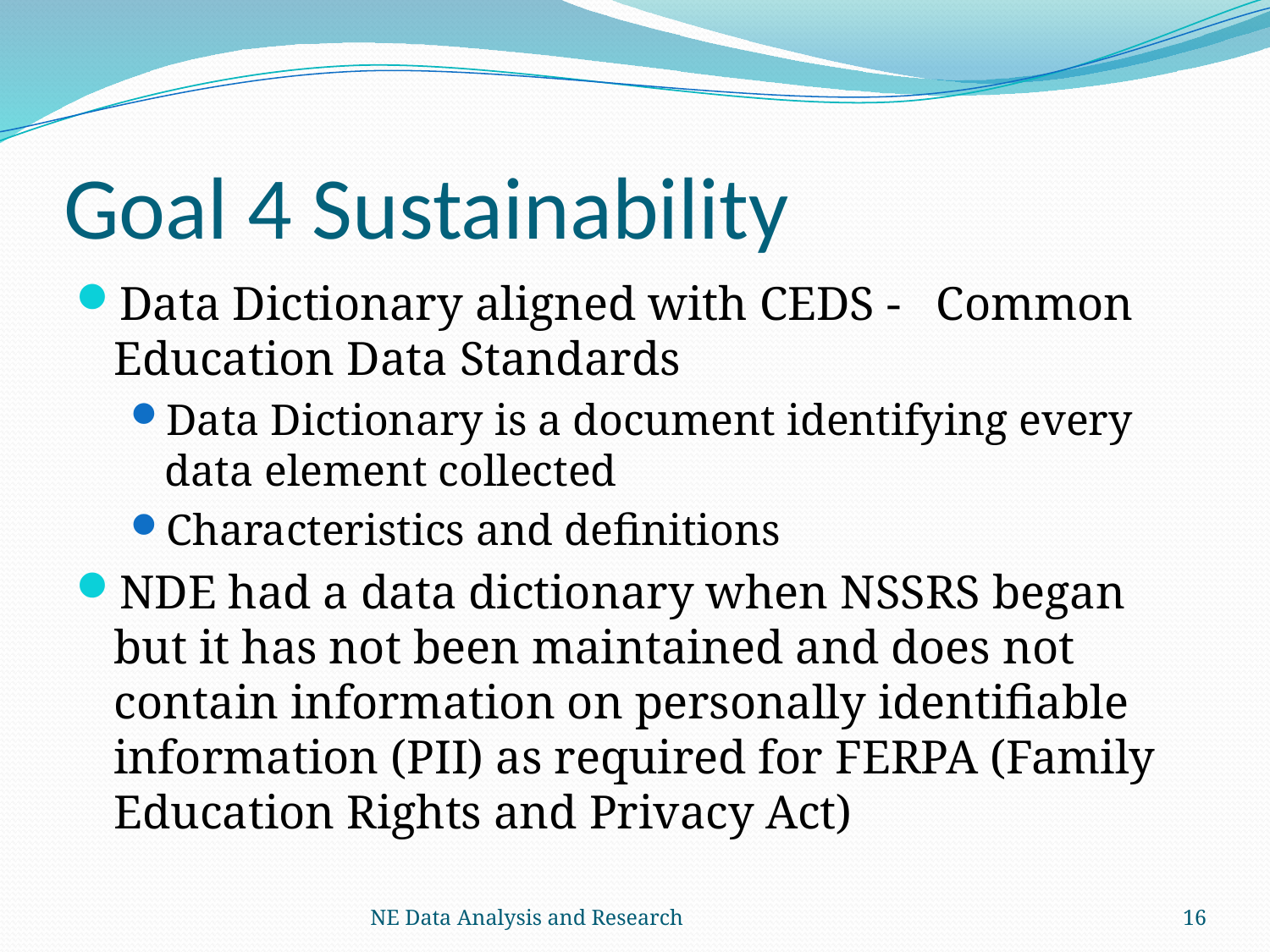

# Goal 4 Sustainability
Data Dictionary aligned with CEDS -   Common Education Data Standards
Data Dictionary is a document identifying every data element collected
Characteristics and definitions
NDE had a data dictionary when NSSRS began but it has not been maintained and does not contain information on personally identifiable information (PII) as required for FERPA (Family Education Rights and Privacy Act)

NE Data Analysis and Research
16